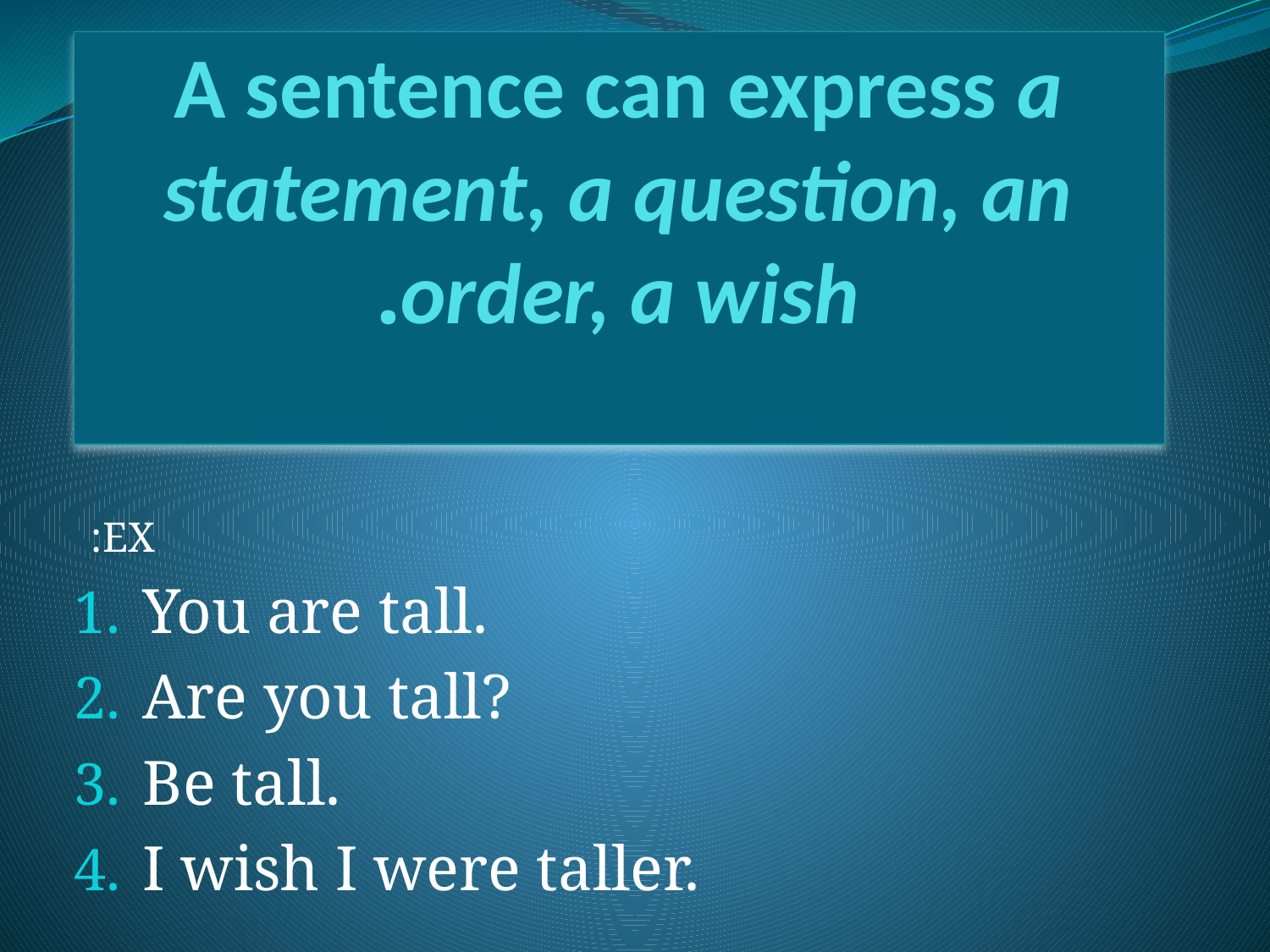

# A sentence can express a statement, a question, an order, a wish.

EX:
You are tall.
Are you tall?
Be tall.
I wish I were taller.